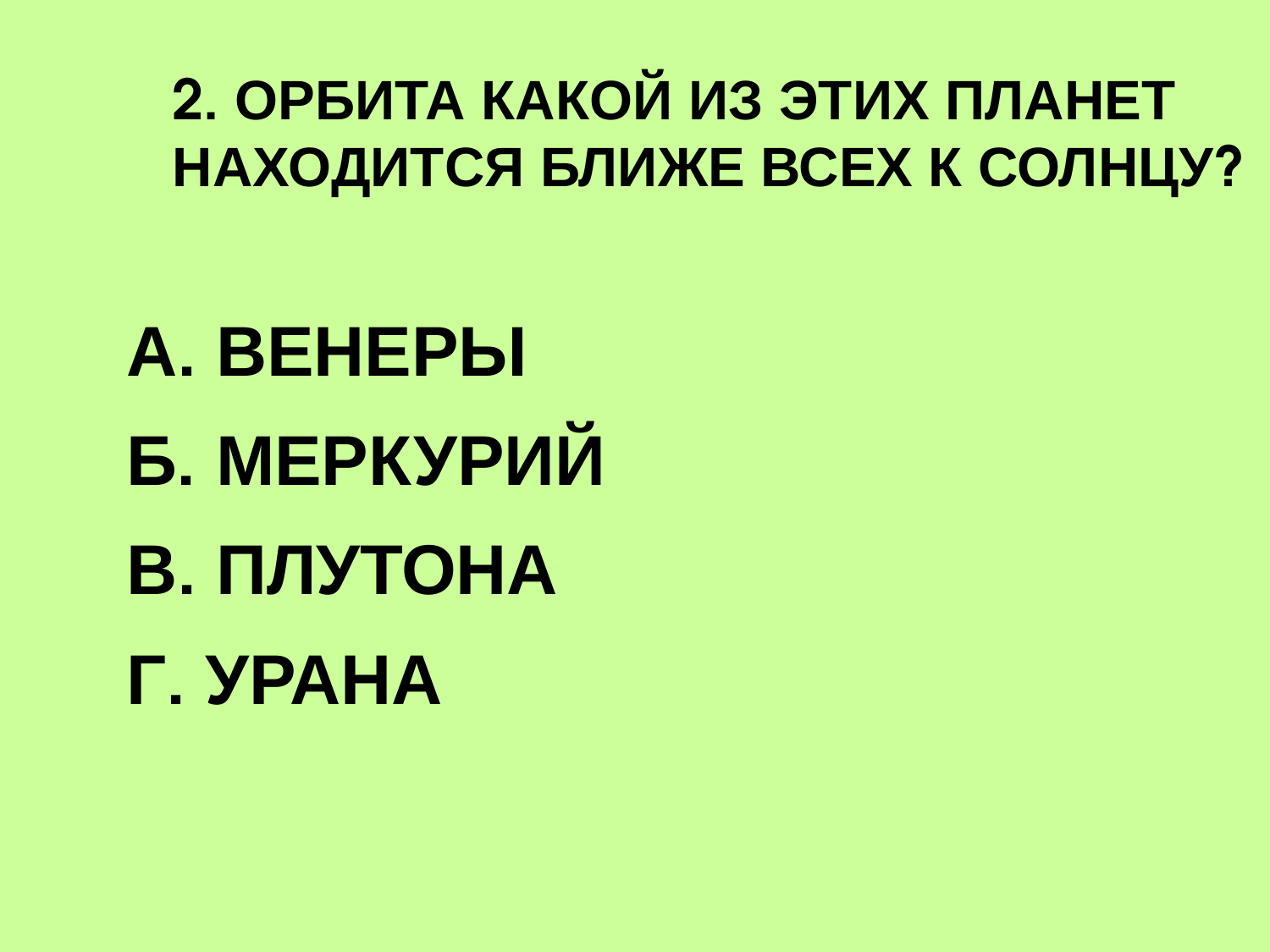

# 2. Орбита какой из этих планет находится ближе всех к солнцу?
А. Венеры
Б. Меркурий
В. Плутона
Г. Урана